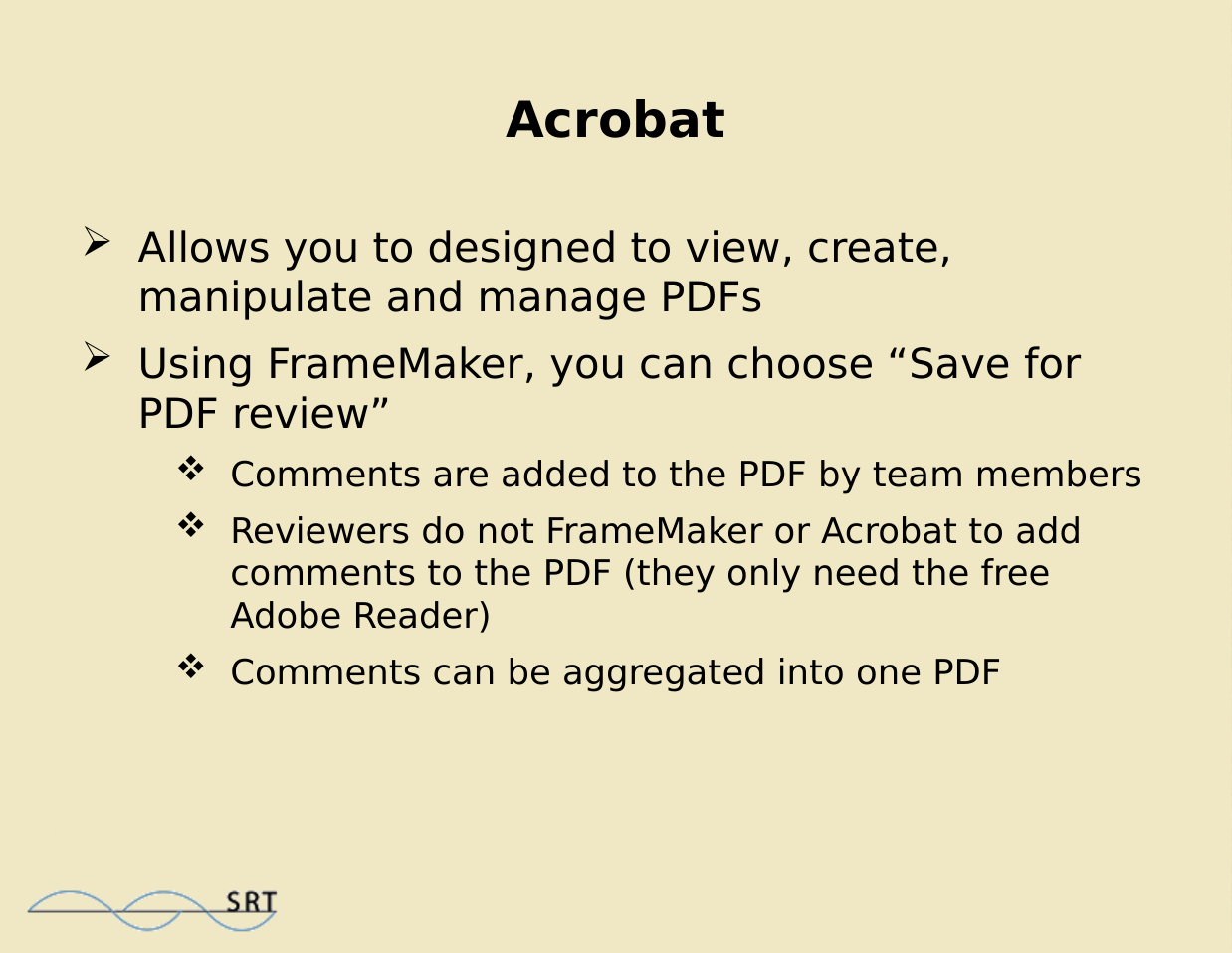

# Acrobat
Allows you to designed to view, create, manipulate and manage PDFs
Using FrameMaker, you can choose “Save for PDF review”
Comments are added to the PDF by team members
Reviewers do not FrameMaker or Acrobat to add comments to the PDF (they only need the free Adobe Reader)
Comments can be aggregated into one PDF